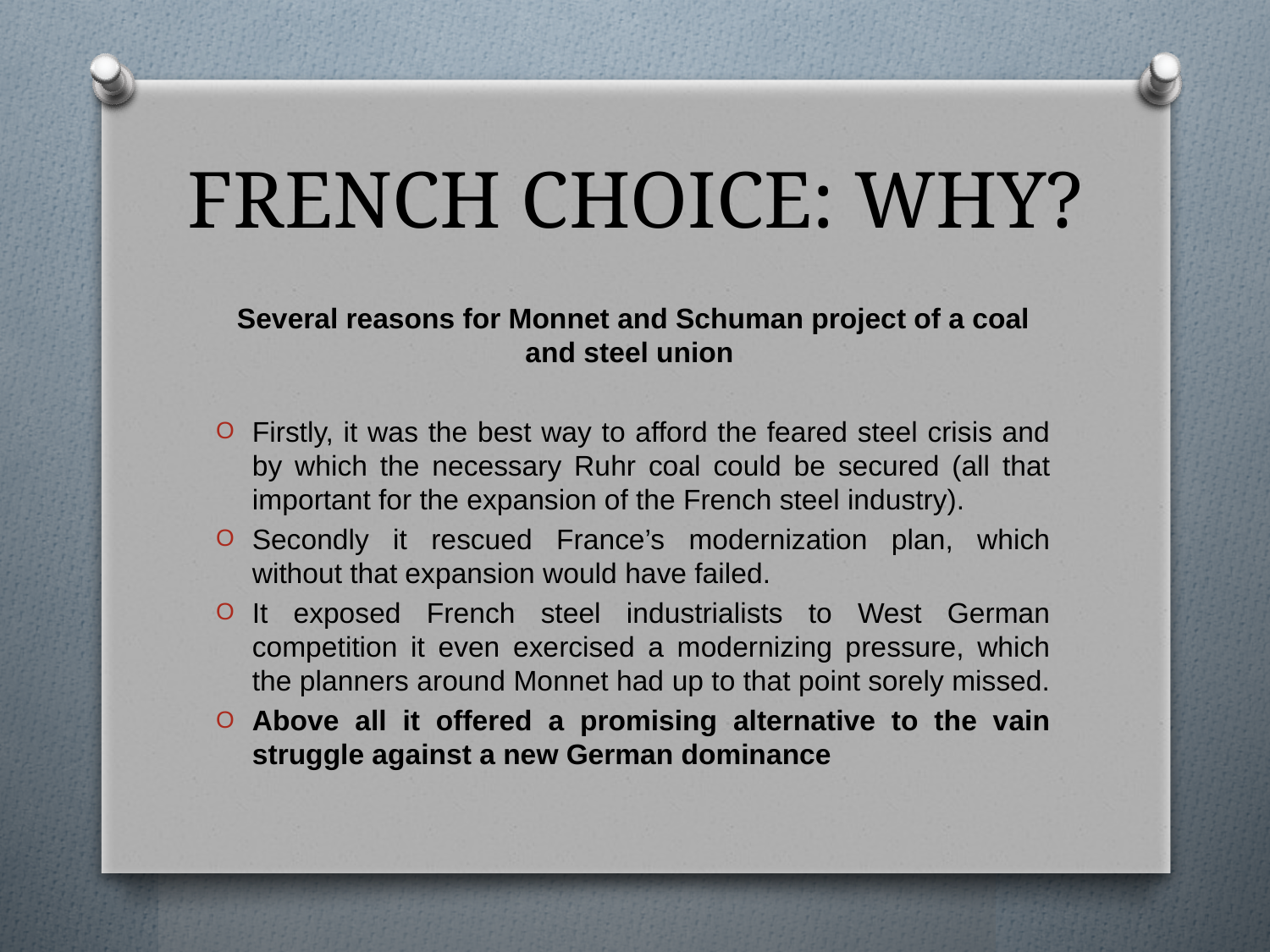

# FRENCH CHOICE: WHY?
Several reasons for Monnet and Schuman project of a coal and steel union

Firstly, it was the best way to afford the feared steel crisis and by which the necessary Ruhr coal could be secured (all that important for the expansion of the French steel industry).
Secondly it rescued France’s modernization plan, which without that expansion would have failed.
It exposed French steel industrialists to West German competition it even exercised a modernizing pressure, which the planners around Monnet had up to that point sorely missed.
Above all it offered a promising alternative to the vain struggle against a new German dominance